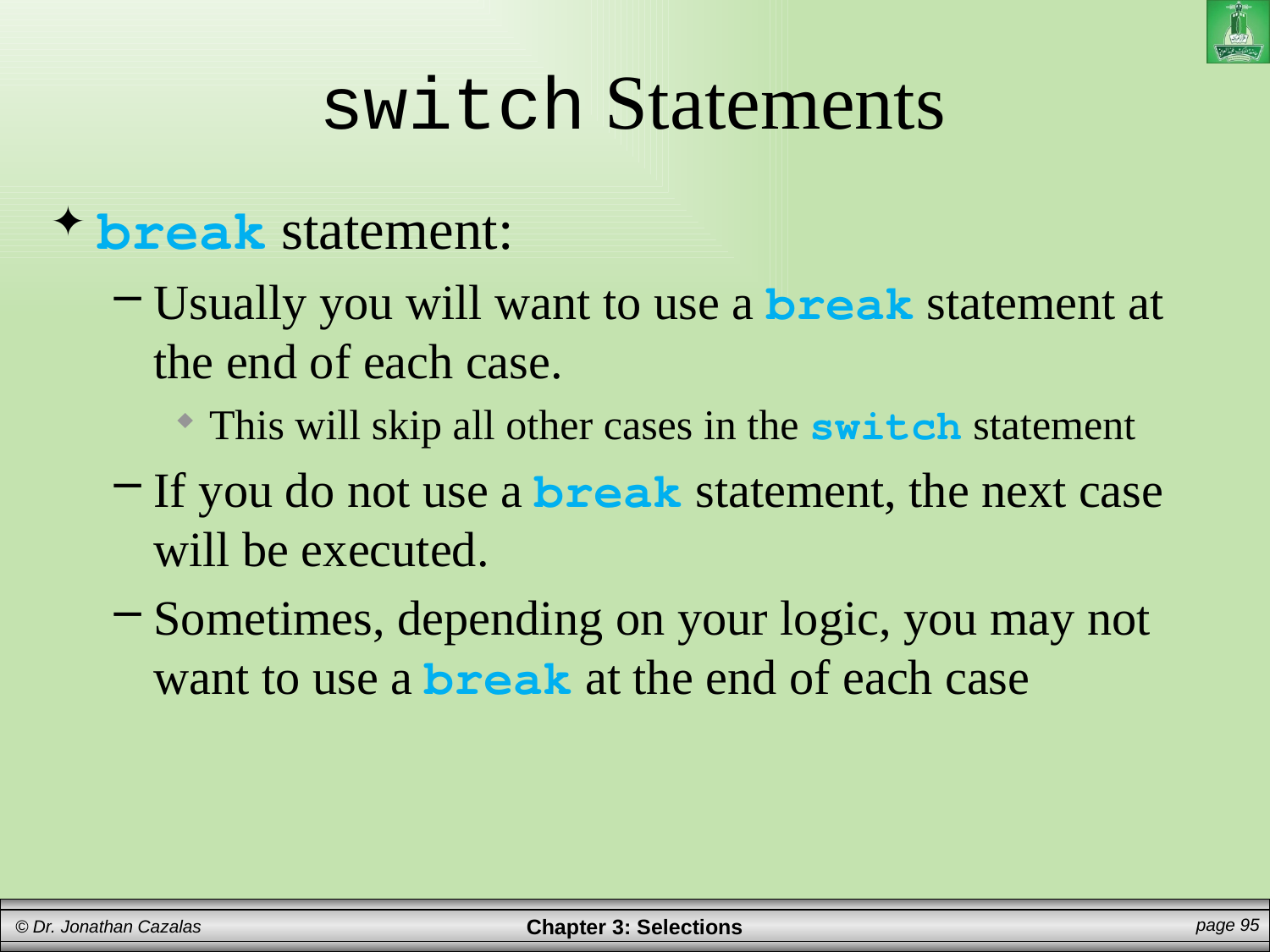

# switch Statements
break statement:
Usually you will want to use a break statement at the end of each case.
This will skip all other cases in the switch statement
If you do not use a break statement, the next case will be executed.
Sometimes, depending on your logic, you may not want to use a break at the end of each case